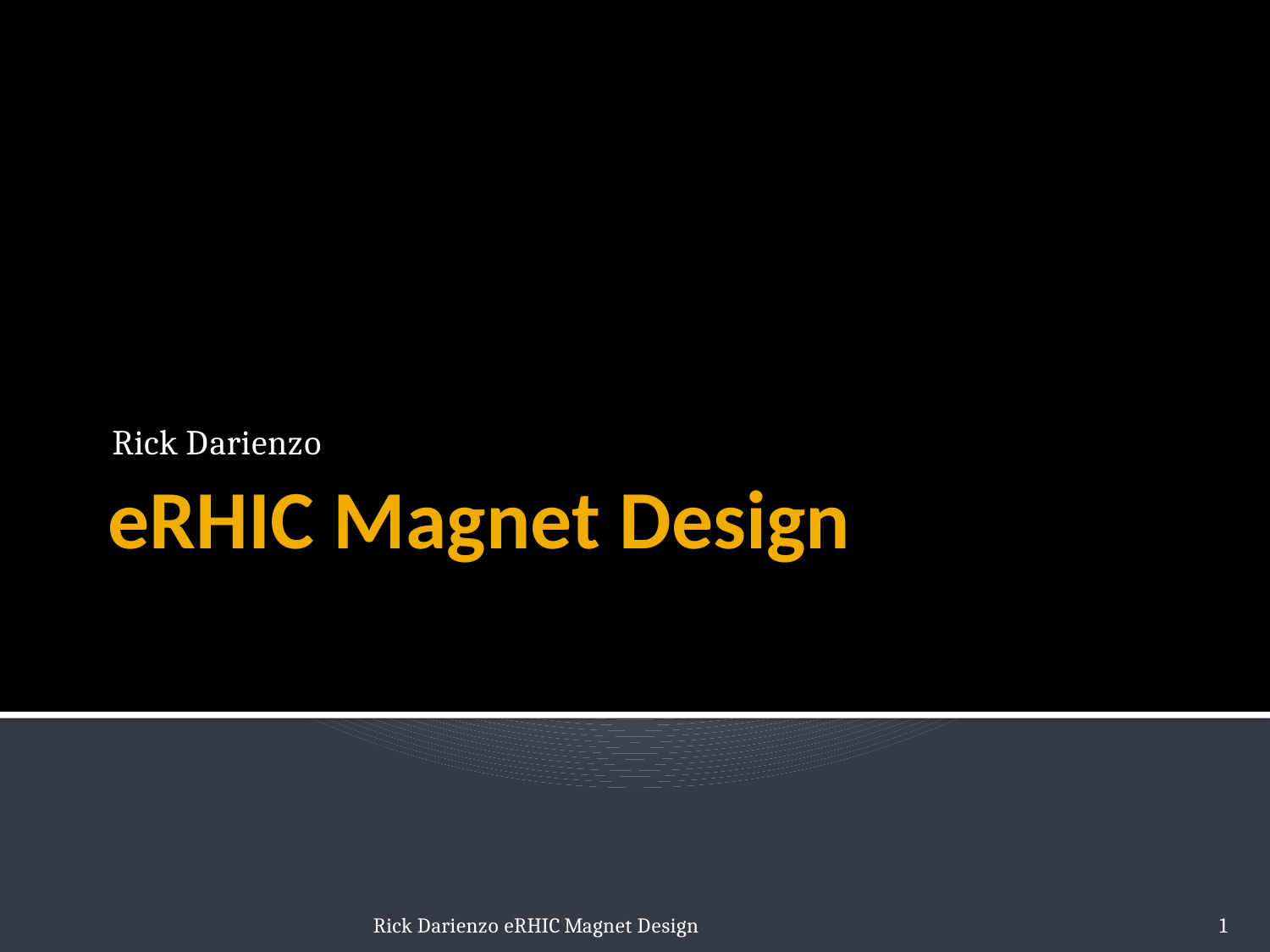

Rick Darienzo
# eRHIC Magnet Design
Rick Darienzo eRHIC Magnet Design
1